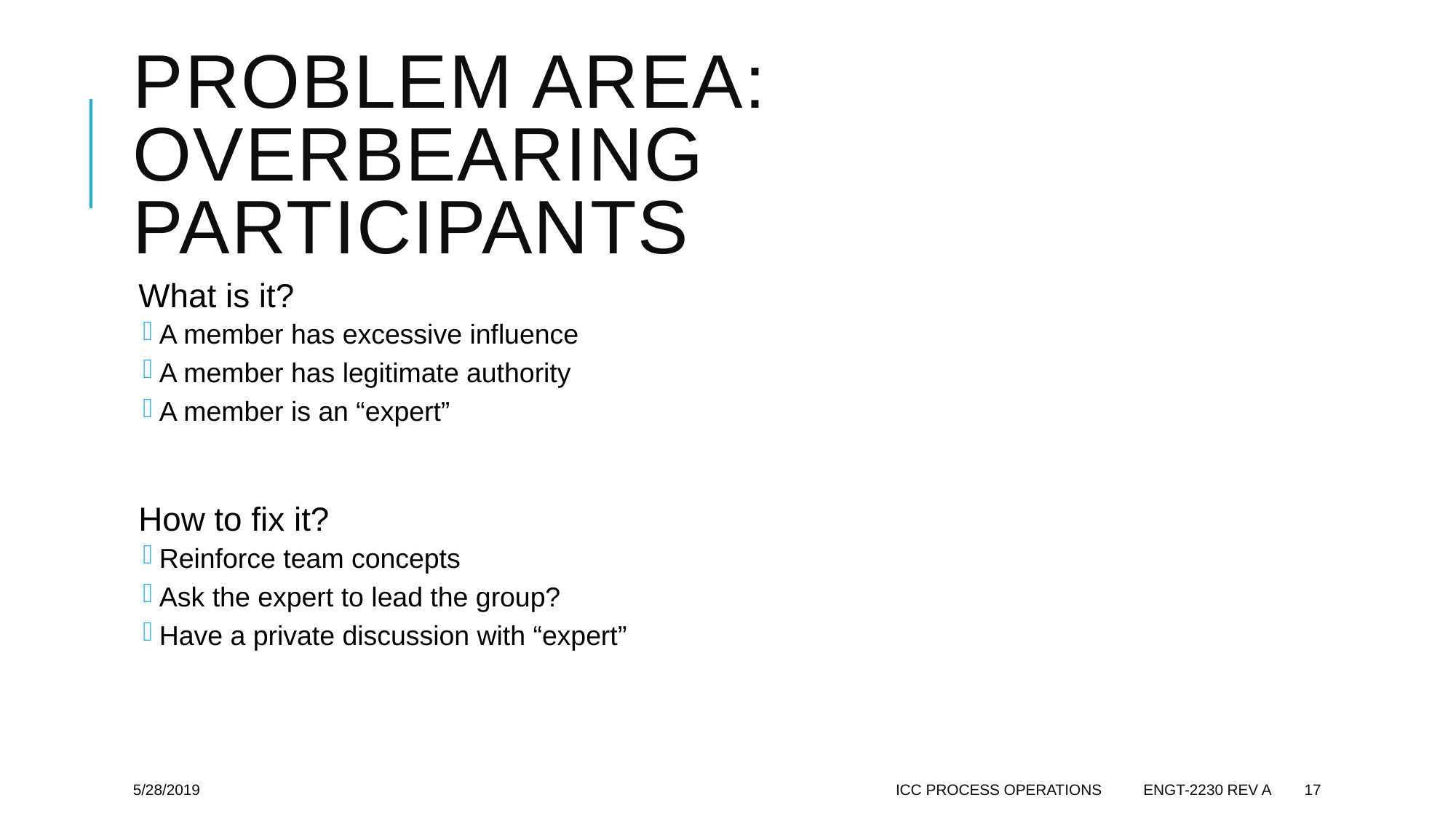

# Problem Area: Overbearing Participants
What is it?
A member has excessive influence
A member has legitimate authority
A member is an “expert”

How to fix it?
Reinforce team concepts
Ask the expert to lead the group?
Have a private discussion with “expert”
5/28/2019
ICC Process Operations          ENGT-2230 Rev A
17